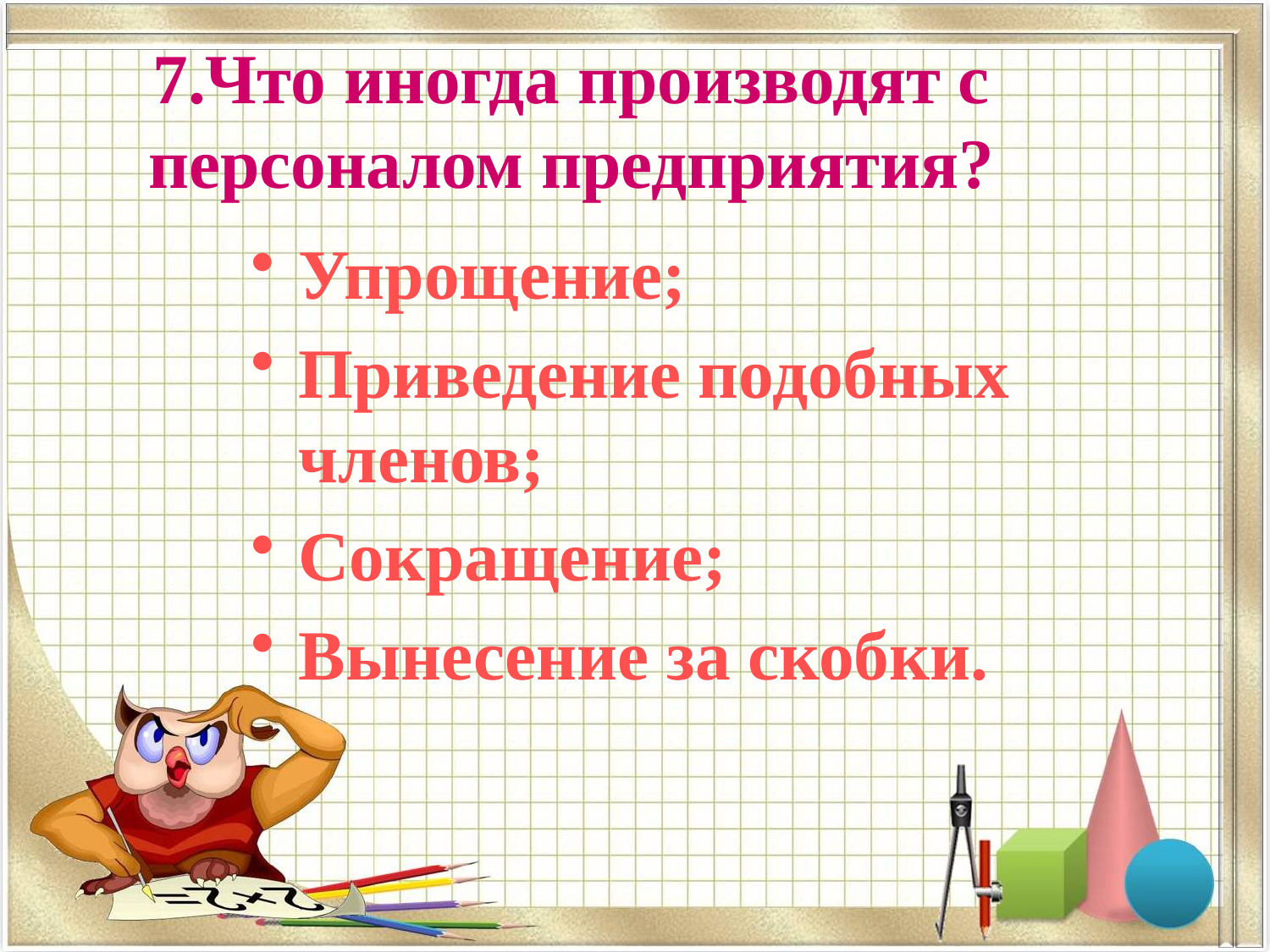

7.Что иногда производят с персоналом предприятия?
Упрощение;
Приведение подобных членов;
Сокращение;
Вынесение за скобки.